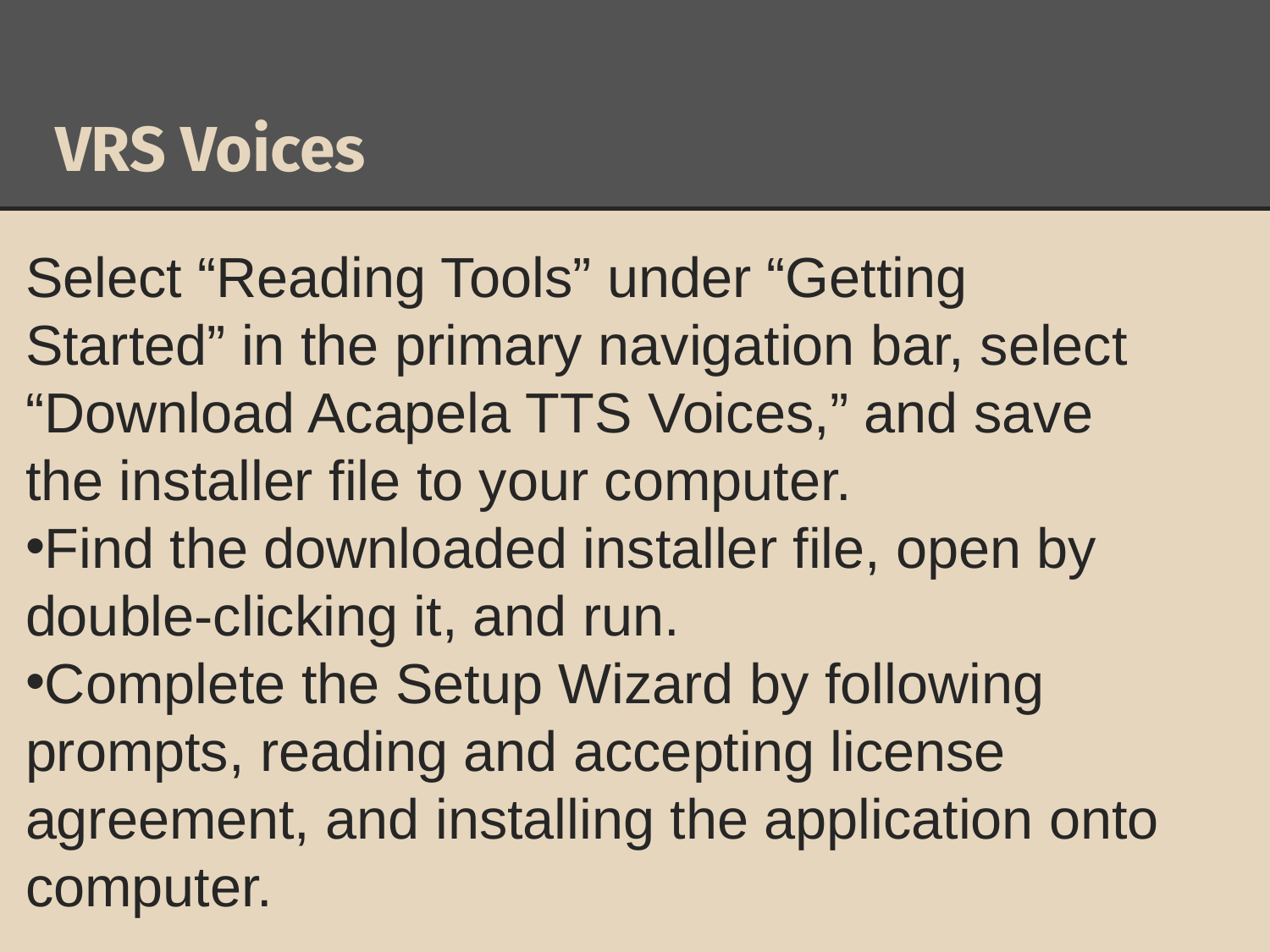

# VRS Voices

Select “Reading Tools” under “Getting Started” in the primary navigation bar, select “Download Acapela TTS Voices,” and save the installer file to your computer.
Find the downloaded installer file, open by double-clicking it, and run.
Complete the Setup Wizard by following prompts, reading and accepting license agreement, and installing the application onto computer.